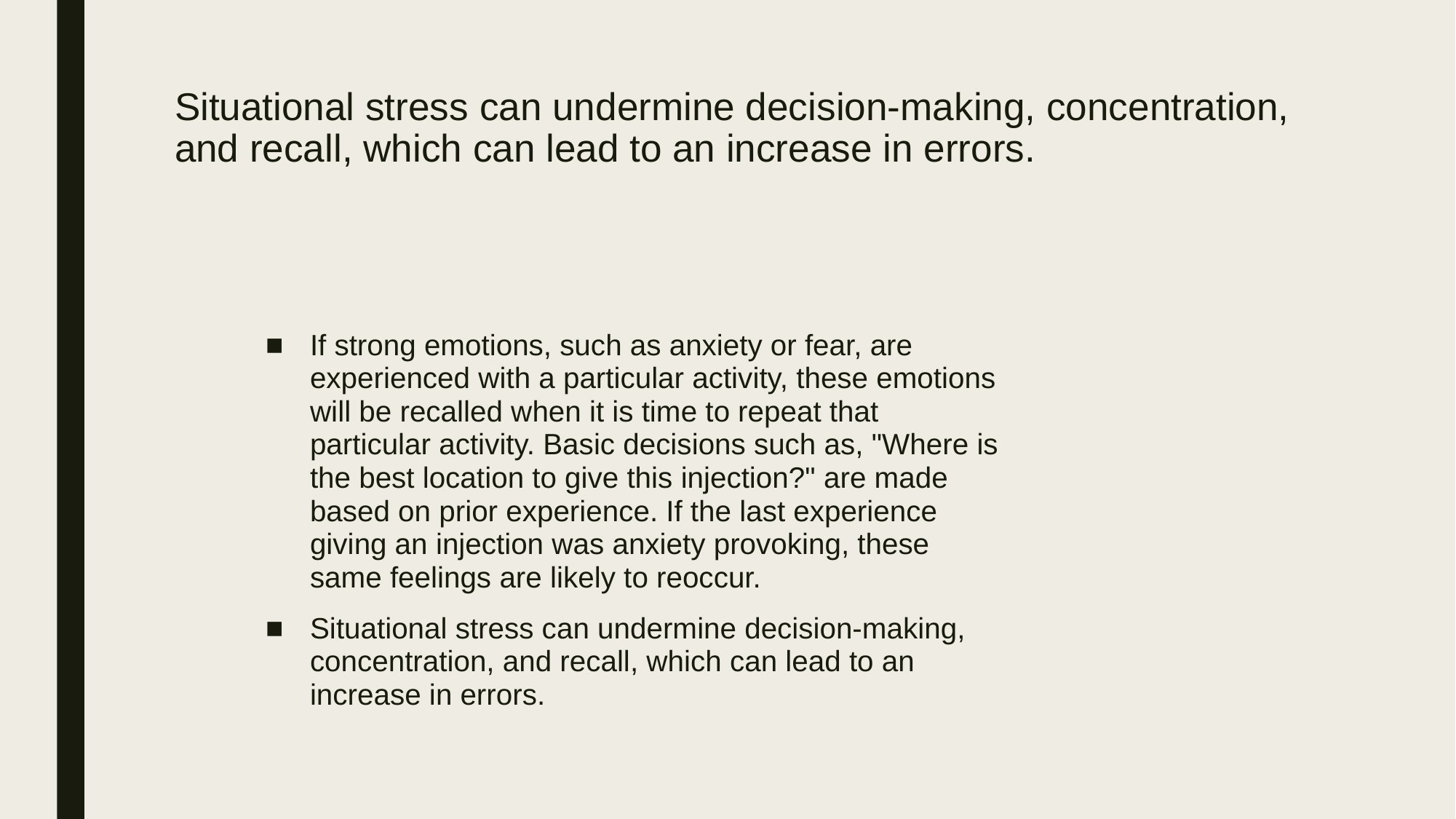

# Situational stress can undermine decision-making, concentration, and recall, which can lead to an increase in errors.
If strong emotions, such as anxiety or fear, are experienced with a particular activity, these emotions will be recalled when it is time to repeat that particular activity. Basic decisions such as, "Where is the best location to give this injection?" are made based on prior experience. If the last experience giving an injection was anxiety provoking, these same feelings are likely to reoccur.
Situational stress can undermine decision-making, concentration, and recall, which can lead to an increase in errors.